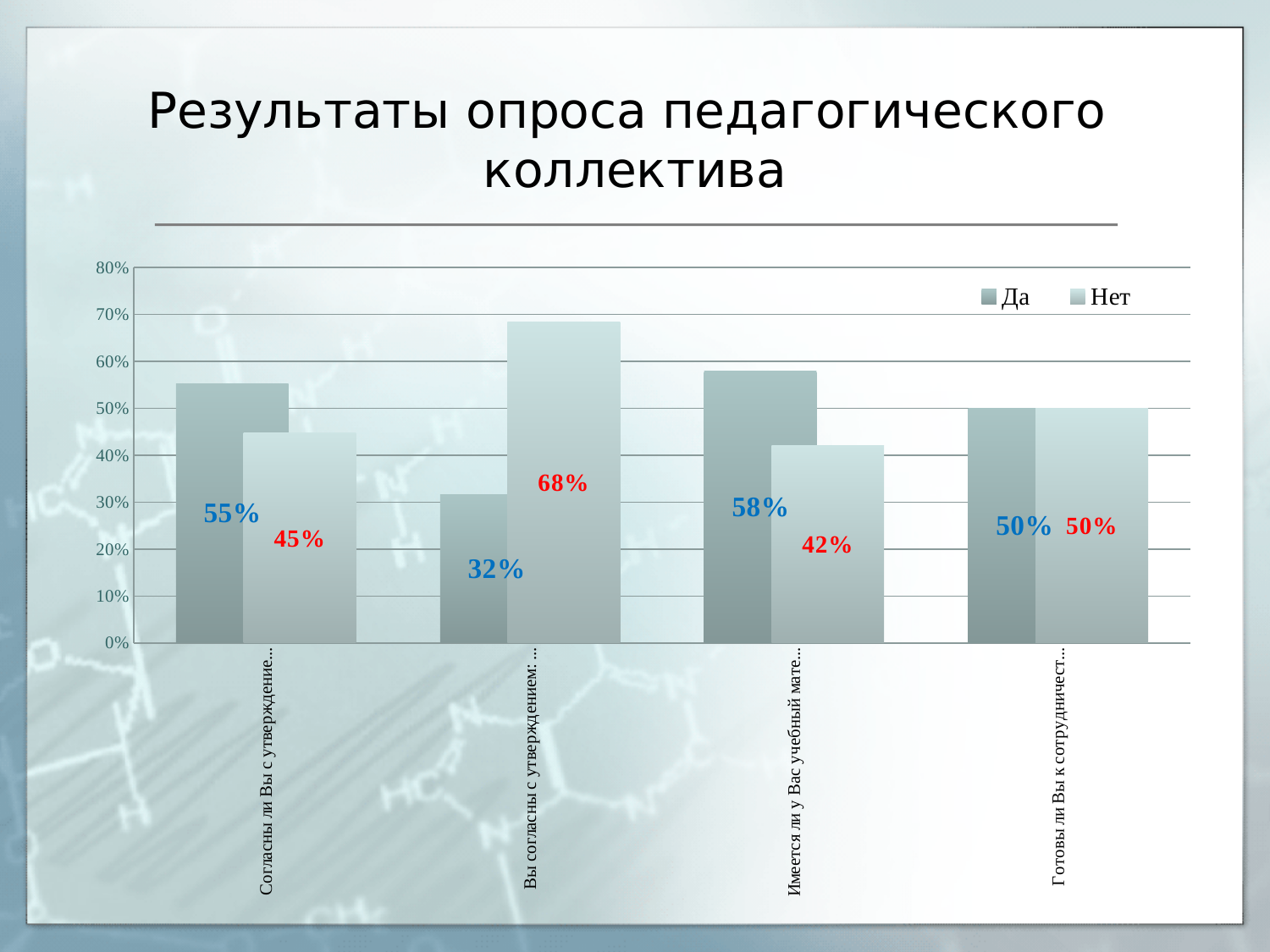

# Результаты опроса педагогического коллектива

### Chart

| Category |  |  |
|---|---|---|
| Согласны ли Вы с утверждением: «Дистанционное обучение способствует развитию познавательной и творческой активности учащихся»? | 0.5526315789473685 | 0.44736842105263175 |
| Вы согласны с утверждением: «Сегодня у учителей нет мотиваций для дополнительных занятий с учащимися»? | 0.31578947368421073 | 0.6842105263157896 |
| Имеется ли у Вас учебный материал в электронном виде (лекции, видеоуроки, инструкционные карты и т.д.)? | 0.5789473684210525 | 0.42105263157894746 |
| Готовы ли Вы к сотрудничеству с учащимися, пропускающими занятия по уважительной причине с применением электронной почты? | 0.5 | 0.5 |